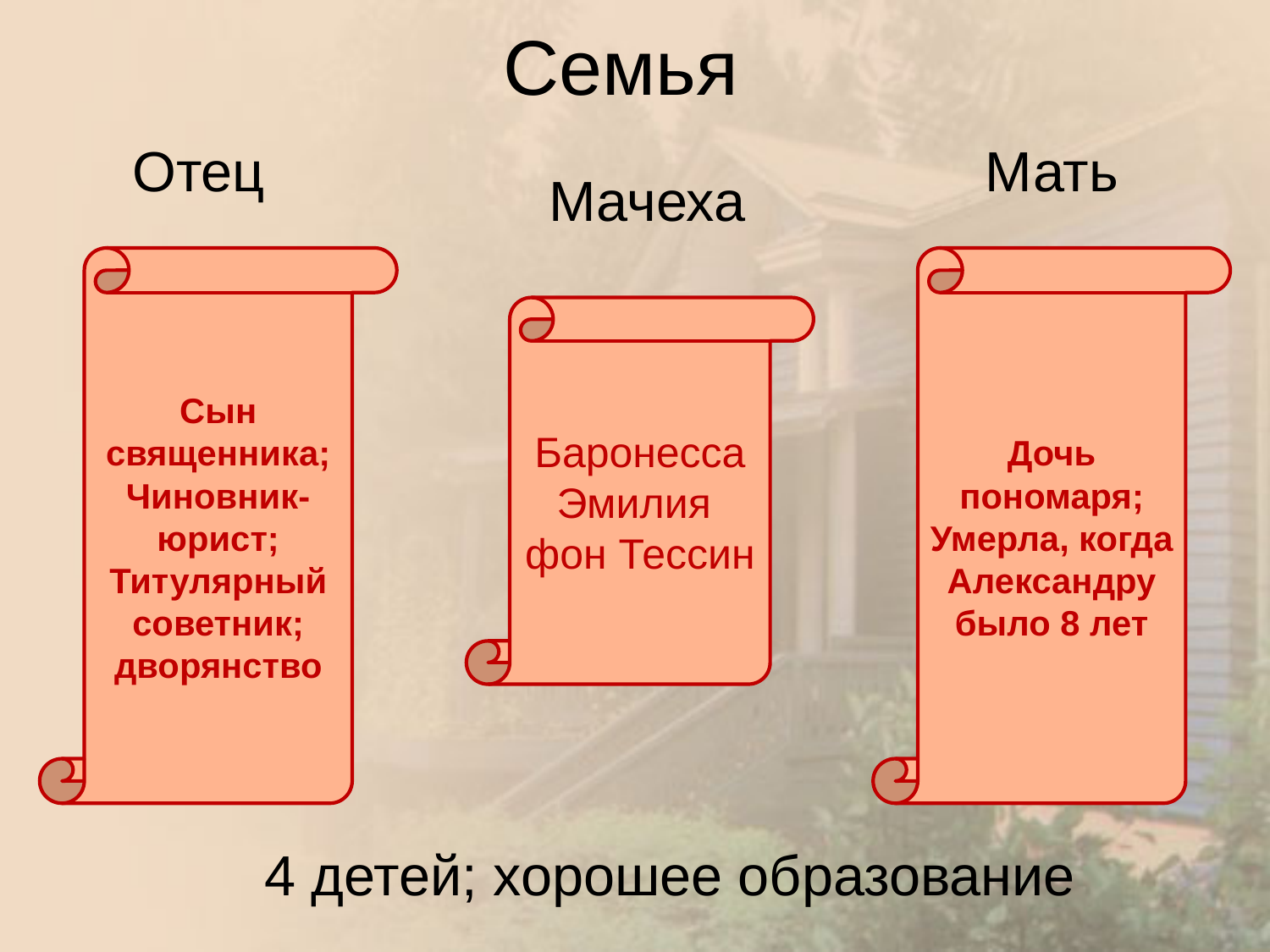

# Семья
Отец
Мать
Мачеха
Сын священника;
Чиновник-юрист;
Титулярный советник;
дворянство
Дочь пономаря;
Умерла, когда Александру было 8 лет
Баронесса
Эмилия
фон Тессин
4 детей; хорошее образование